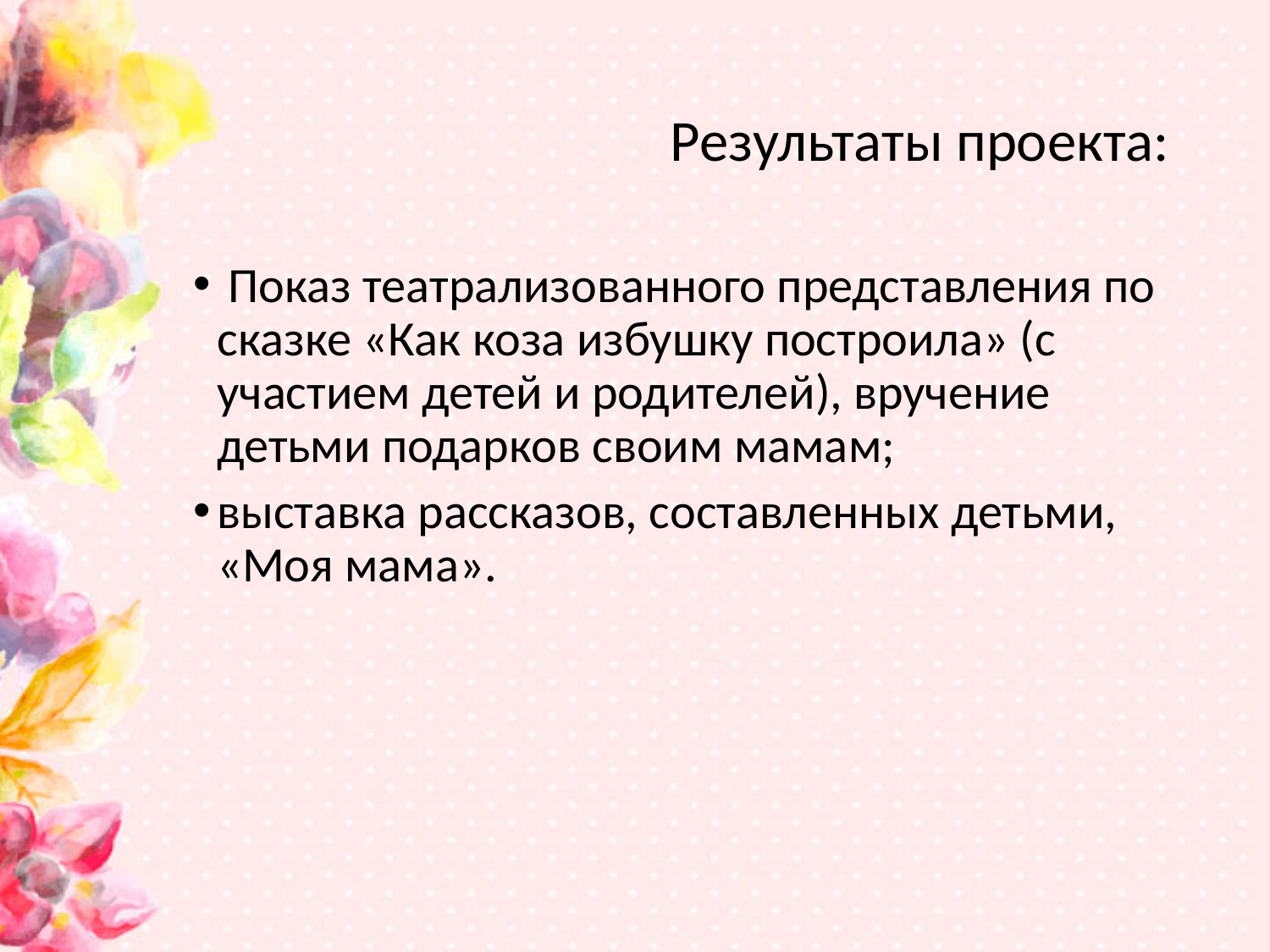

# Результаты проекта:
 Показ театрализованного представления по сказке «Как коза избушку построила» (с участием детей и родителей), вручение детьми подарков своим мамам;
выставка рассказов, составленных детьми, «Моя мама».